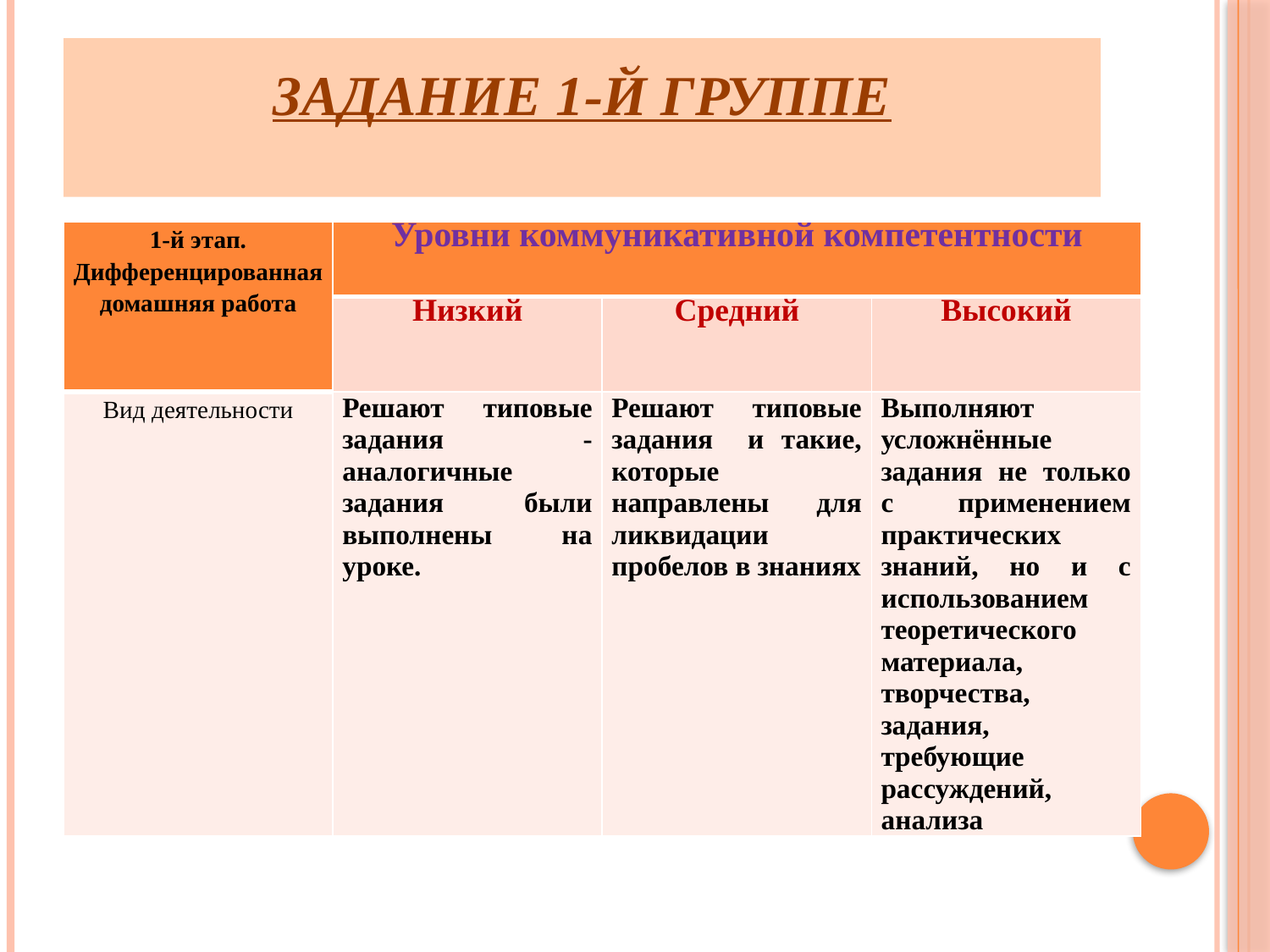

# Задание 1-й группе
| 1-й этап. Дифференцированная домашняя работа | Уровни коммуникативной компетентности |  |  |
| --- | --- | --- | --- |
|  | Низкий | Средний | Высокий |
| Вид деятельности | Решают типовые задания - аналогичные задания были выполнены на уроке. | Решают типовые задания и такие, которые направлены для ликвидации пробелов в знаниях | Выполняют усложнённые задания не только с применением практических знаний, но и с использованием теоретического материала, творчества, задания, требующие рассуждений, анализа |